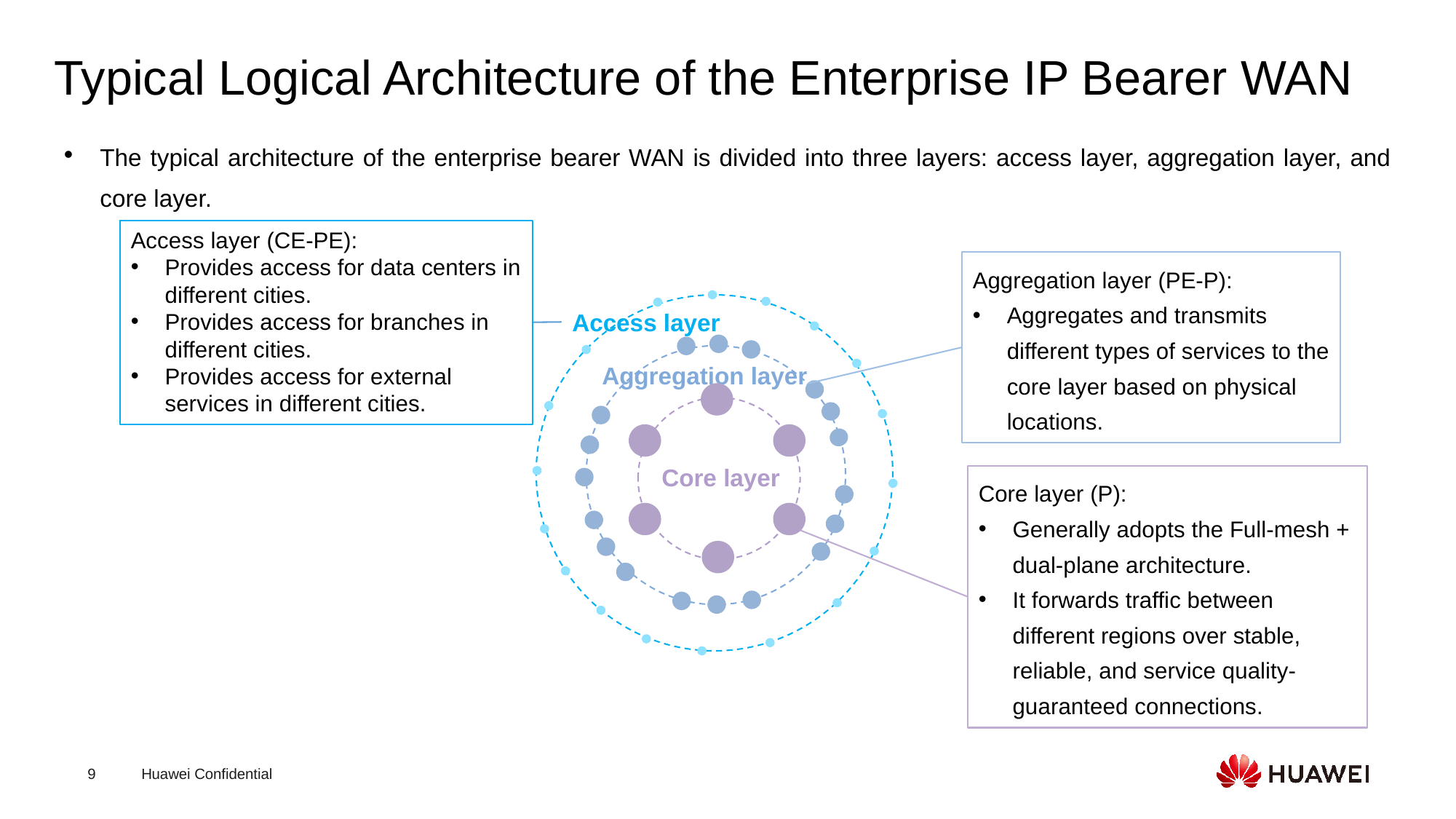

# Typical Logical Architecture of the Enterprise IP Bearer WAN
The typical architecture of the enterprise bearer WAN is divided into three layers: access layer, aggregation layer, and core layer.
Access layer (CE-PE):
Provides access for data centers in different cities.
Provides access for branches in different cities.
Provides access for external services in different cities.
Aggregation layer (PE-P):
Aggregates and transmits different types of services to the core layer based on physical locations.

Access layer

Aggregation layer

Core layer

Core layer (P):
Generally adopts the Full-mesh + dual-plane architecture.
It forwards traffic between different regions over stable, reliable, and service quality-guaranteed connections.